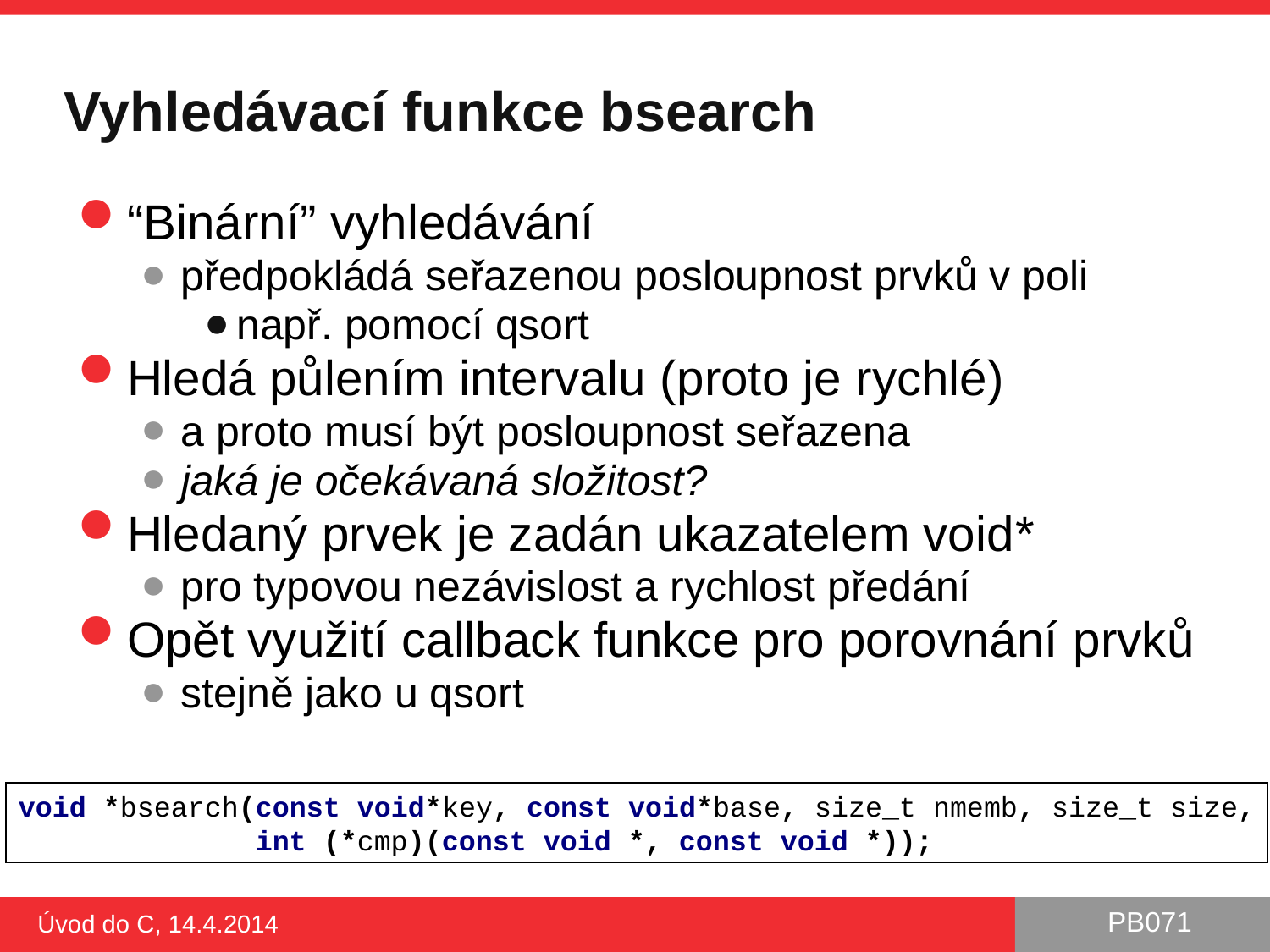

# Vyhledávací funkce bsearch
“Binární” vyhledávání
předpokládá seřazenou posloupnost prvků v poli
např. pomocí qsort
Hledá půlením intervalu (proto je rychlé)
a proto musí být posloupnost seřazena
jaká je očekávaná složitost?
Hledaný prvek je zadán ukazatelem void*
pro typovou nezávislost a rychlost předání
Opět využití callback funkce pro porovnání prvků
stejně jako u qsort
void *bsearch(const void*key, const void*base, size_t nmemb, size_t size,
              int (*cmp)(const void *, const void *));
Úvod do C, 14.4.2014